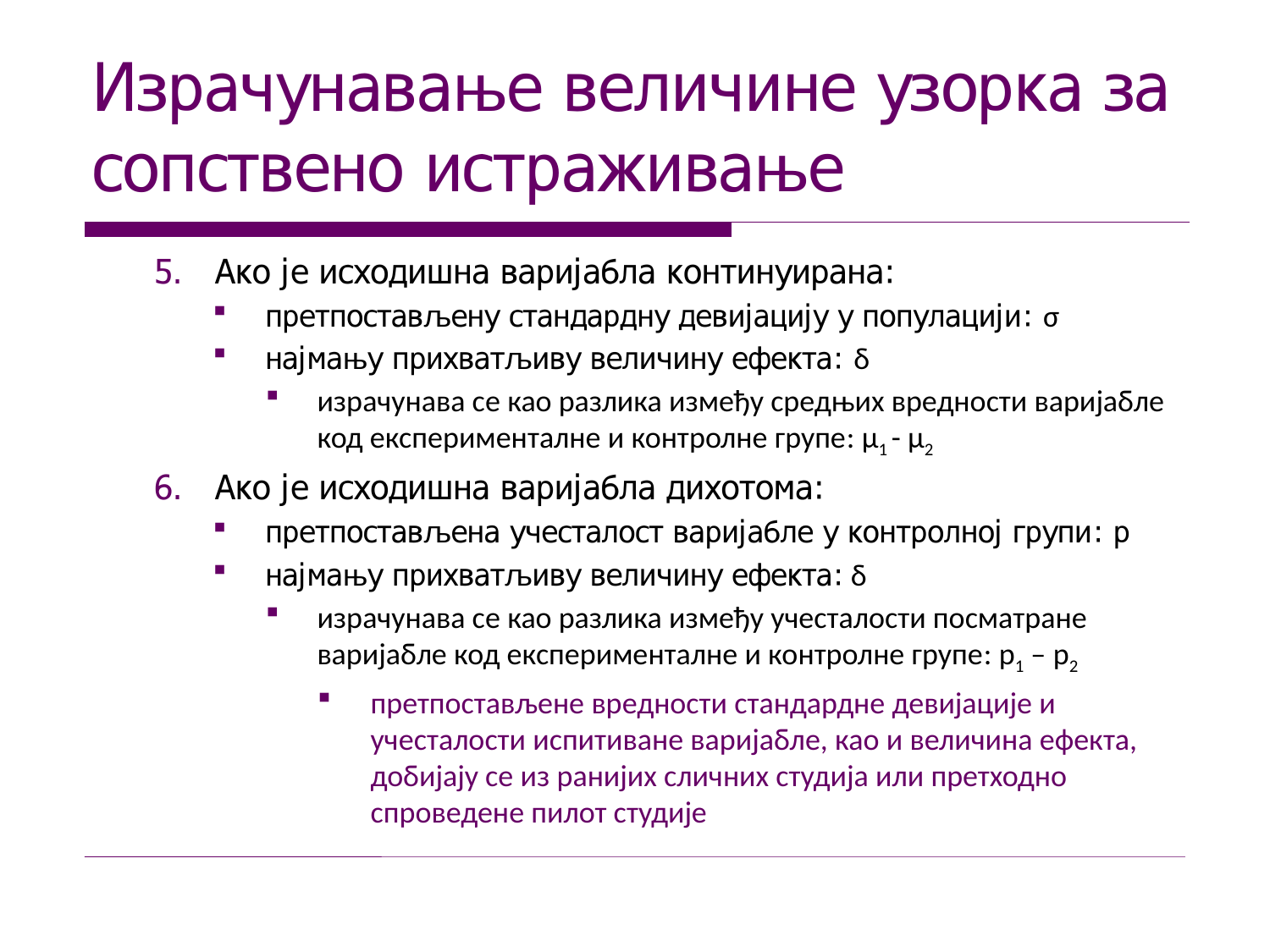

# Израчунавање величине узорка за сопствено истраживање
Ако је исходишна варијабла континуирана:
претпостављену стандардну девијацију у популацији: σ
најмању прихватљиву величину ефекта: δ
израчунава се као разлика између средњих вредности варијабле код експерименталне и контролне групе: μ1 - μ2
Ако је исходишна варијабла дихотома:
претпостављена учесталост варијабле у контролној групи: p
најмању прихватљиву величину ефекта: δ
израчунава се као разлика између учесталости посматране варијабле код експерименталне и контролне групе: p1 – p2
претпостављене вредности стандардне девијације и учесталости испитиване варијабле, као и величина ефекта, добијају се из ранијих сличних студија или претходно спроведене пилот студије